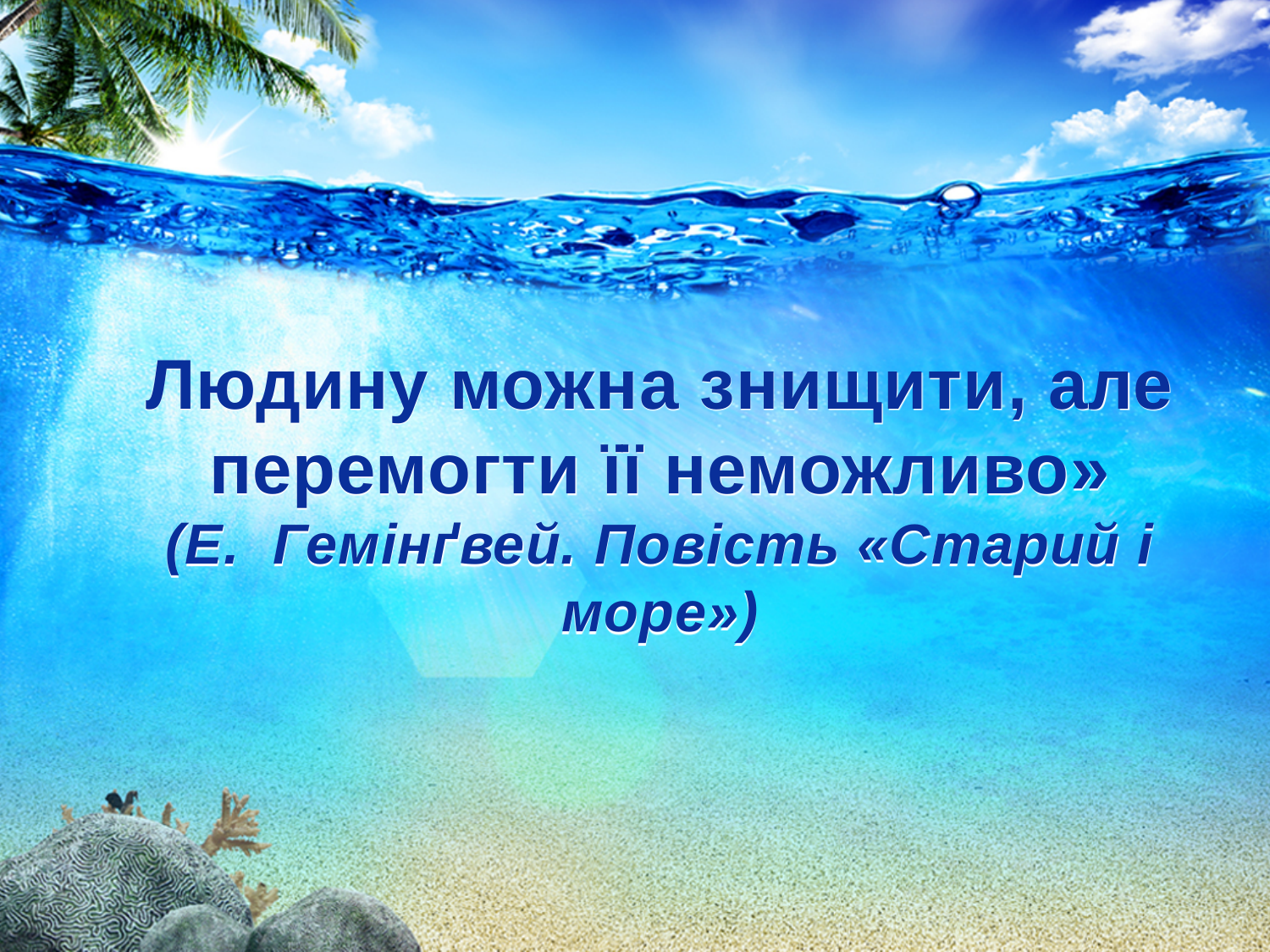

# Людину можна знищити, але перемогти її неможливо» (Е.  Гемінґвей. Повість «Старий і море»)